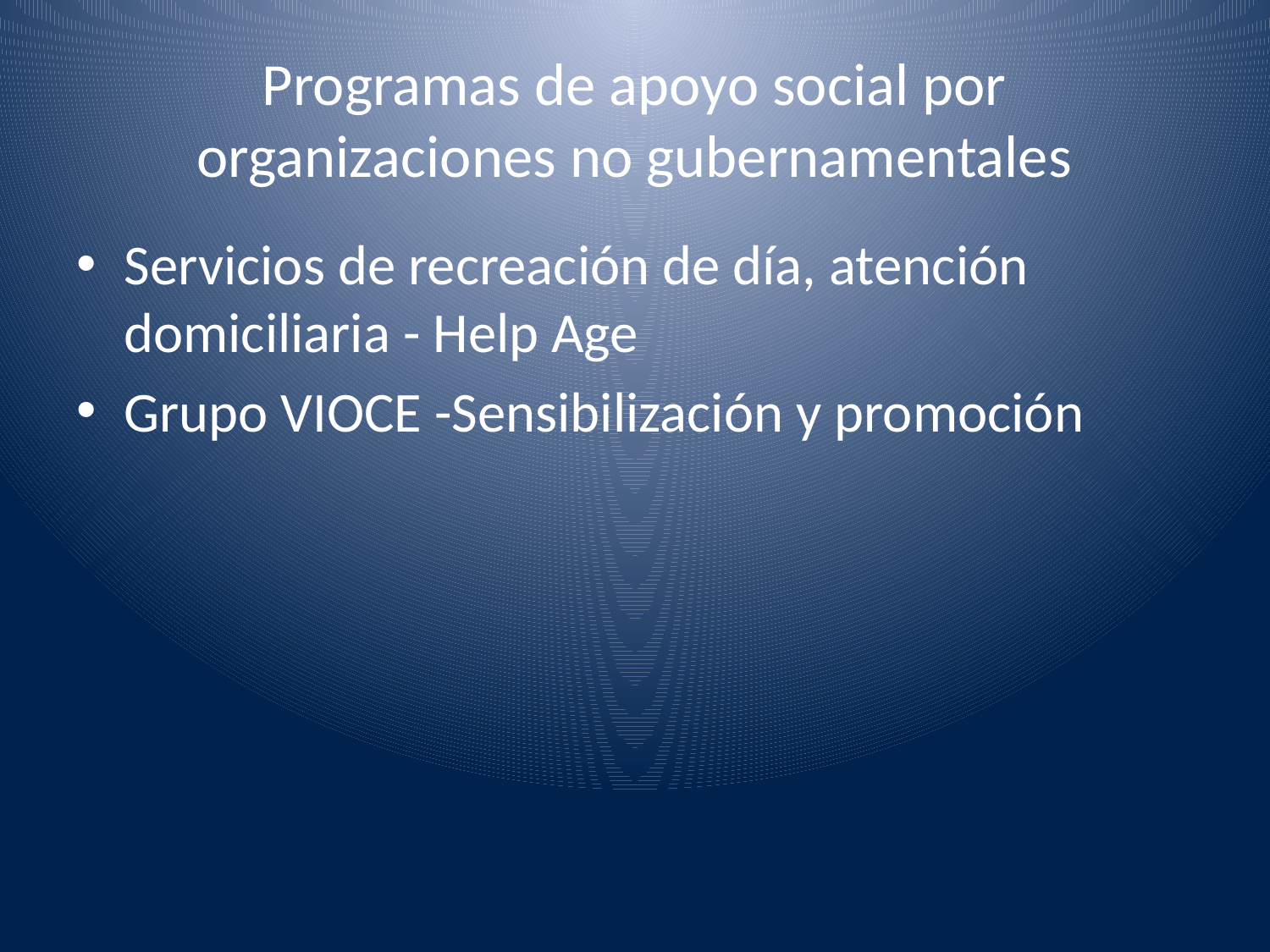

# Programas de apoyo social por organizaciones no gubernamentales
Servicios de recreación de día, atención domiciliaria - Help Age
Grupo VIOCE -Sensibilización y promoción